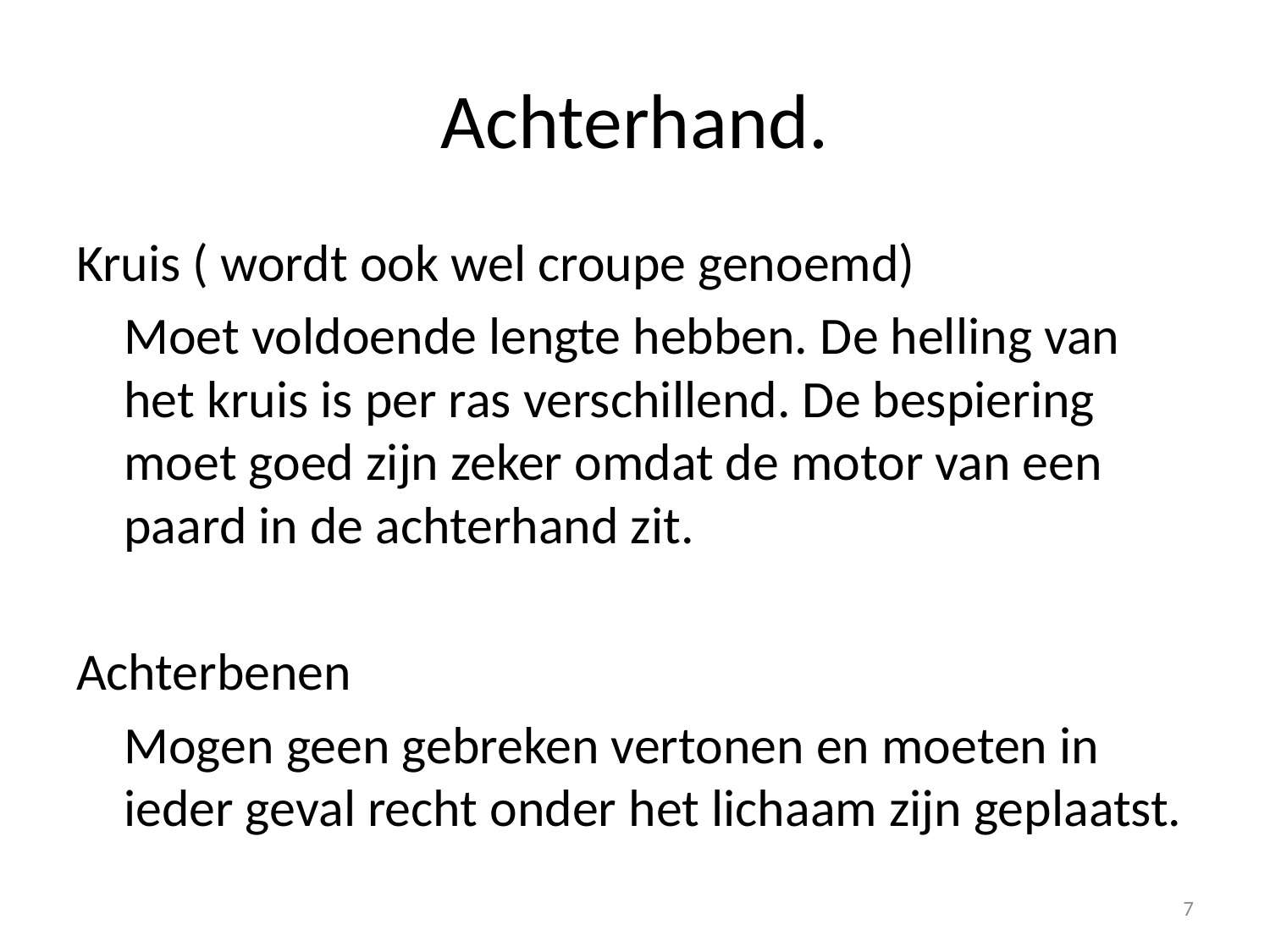

# Achterhand.
Kruis ( wordt ook wel croupe genoemd)
	Moet voldoende lengte hebben. De helling van het kruis is per ras verschillend. De bespiering moet goed zijn zeker omdat de motor van een paard in de achterhand zit.

Achterbenen
	Mogen geen gebreken vertonen en moeten in ieder geval recht onder het lichaam zijn geplaatst.
7